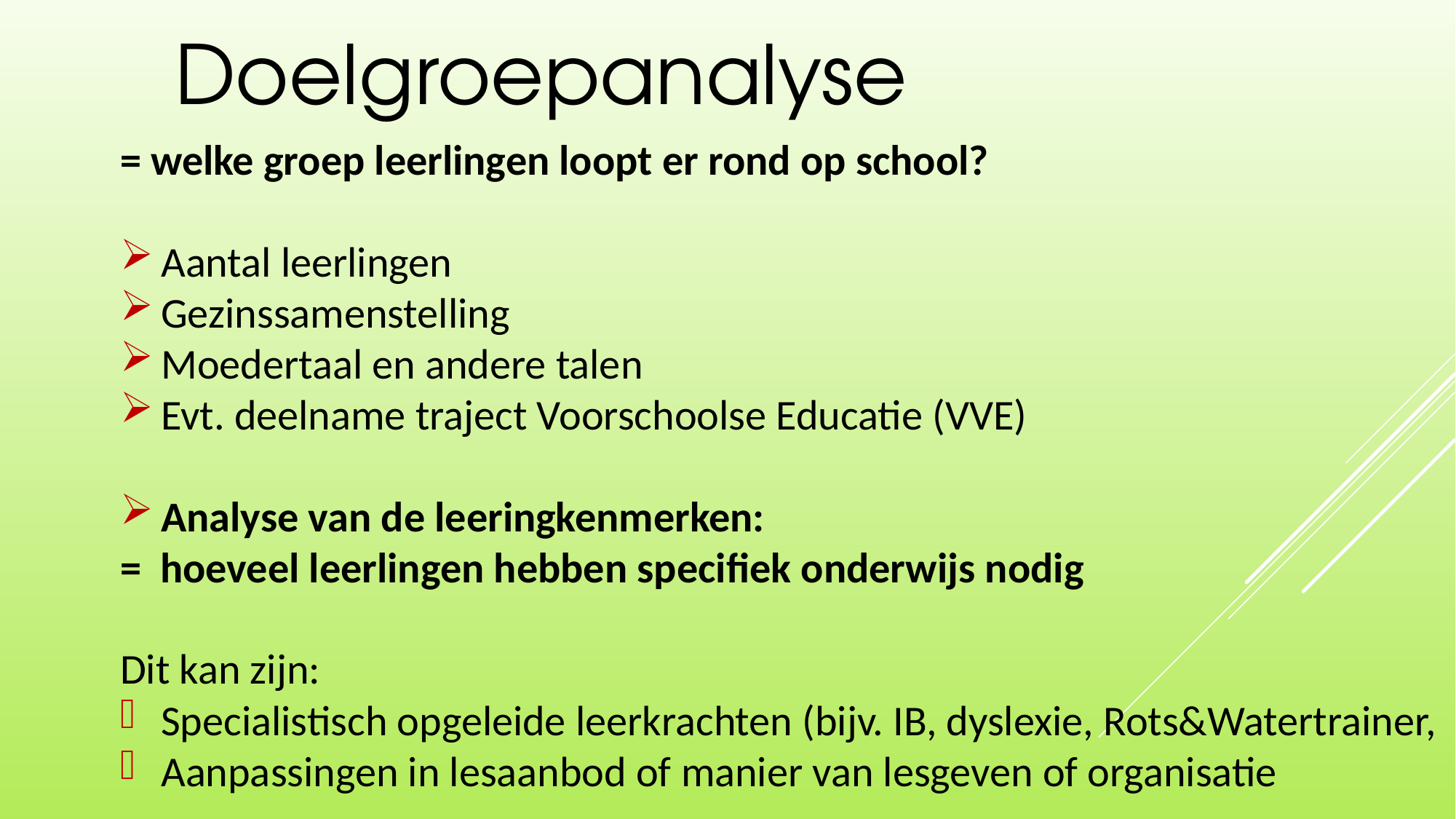

Doelgroepanalyse
= welke groep leerlingen loopt er rond op school?

Aantal leerlingen
Gezinssamenstelling
Moedertaal en andere talen
Evt. deelname traject Voorschoolse Educatie (VVE)

Analyse van de leeringkenmerken:
=  hoeveel leerlingen hebben specifiek onderwijs nodig

Dit kan zijn:
Specialistisch opgeleide leerkrachten (bijv. IB, dyslexie, Rots&Watertrainer,
Aanpassingen in lesaanbod of manier van lesgeven of organisatie